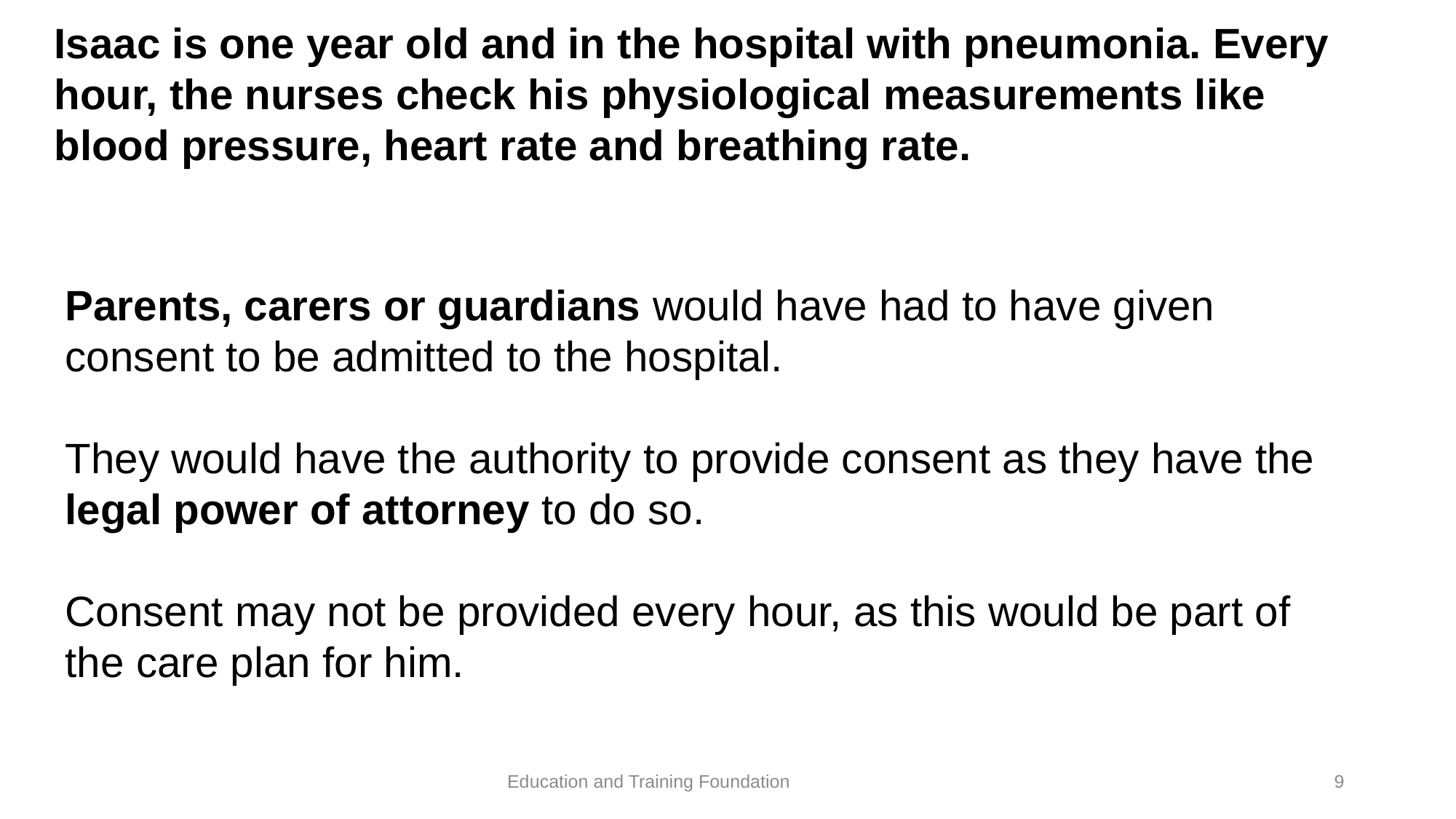

# Isaac is one year old and in the hospital with pneumonia. Every hour, the nurses check his physiological measurements like blood pressure, heart rate and breathing rate.
Parents, carers or guardians would have had to have given consent to be admitted to the hospital.

They would have the authority to provide consent as they have the legal power of attorney to do so.

Consent may not be provided every hour, as this would be part of the care plan for him.
9
Education and Training Foundation